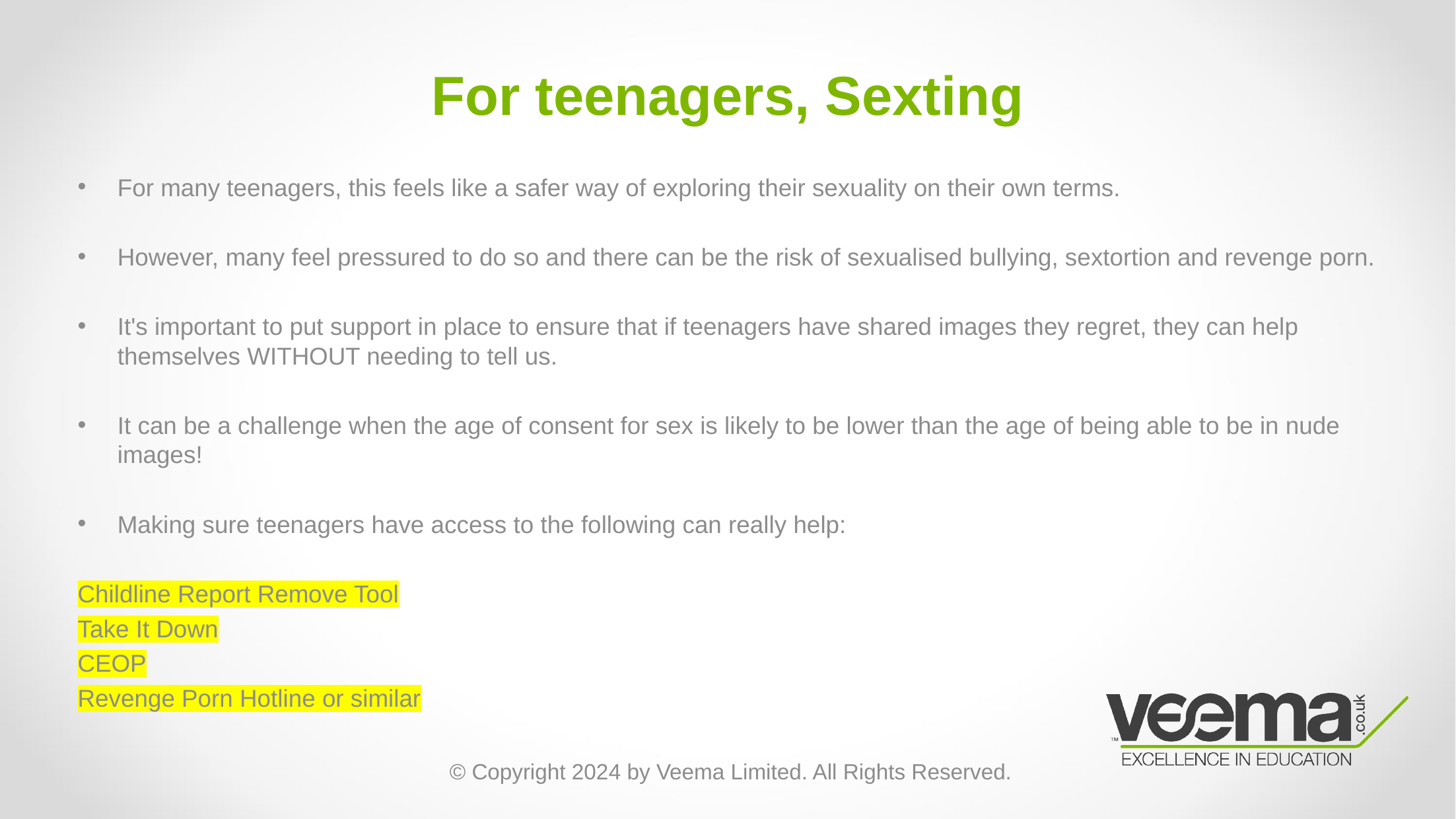

# For teenagers, Sexting
For many teenagers, this feels like a safer way of exploring their sexuality on their own terms.

However, many feel pressured to do so and there can be the risk of sexualised bullying, sextortion and revenge porn.

It's important to put support in place to ensure that if teenagers have shared images they regret, they can help themselves WITHOUT needing to tell us.

It can be a challenge when the age of consent for sex is likely to be lower than the age of being able to be in nude images!

Making sure teenagers have access to the following can really help:

Childline Report Remove Tool
Take It Down
CEOP
Revenge Porn Hotline or similar